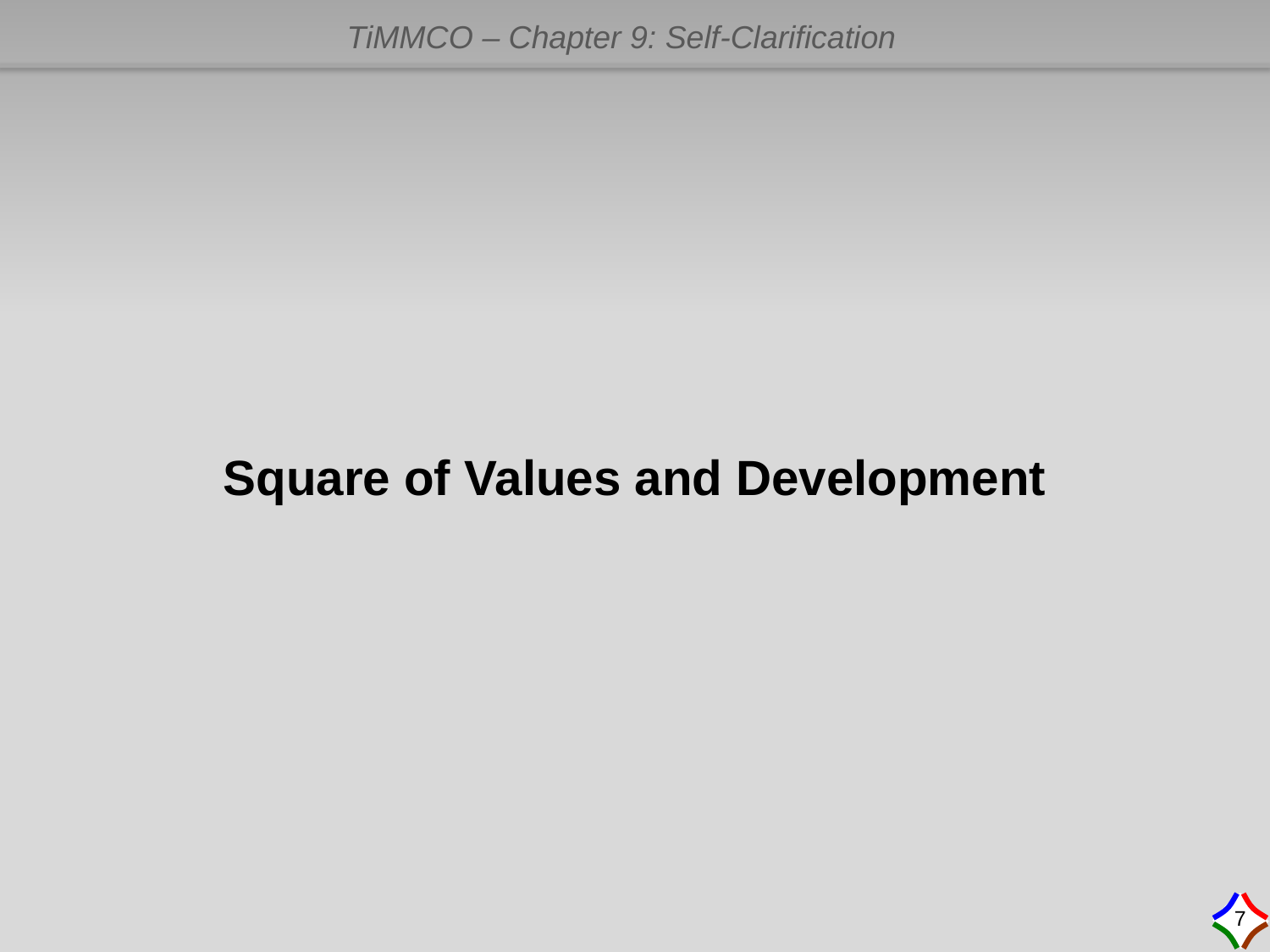

# Square of Values and Development
7